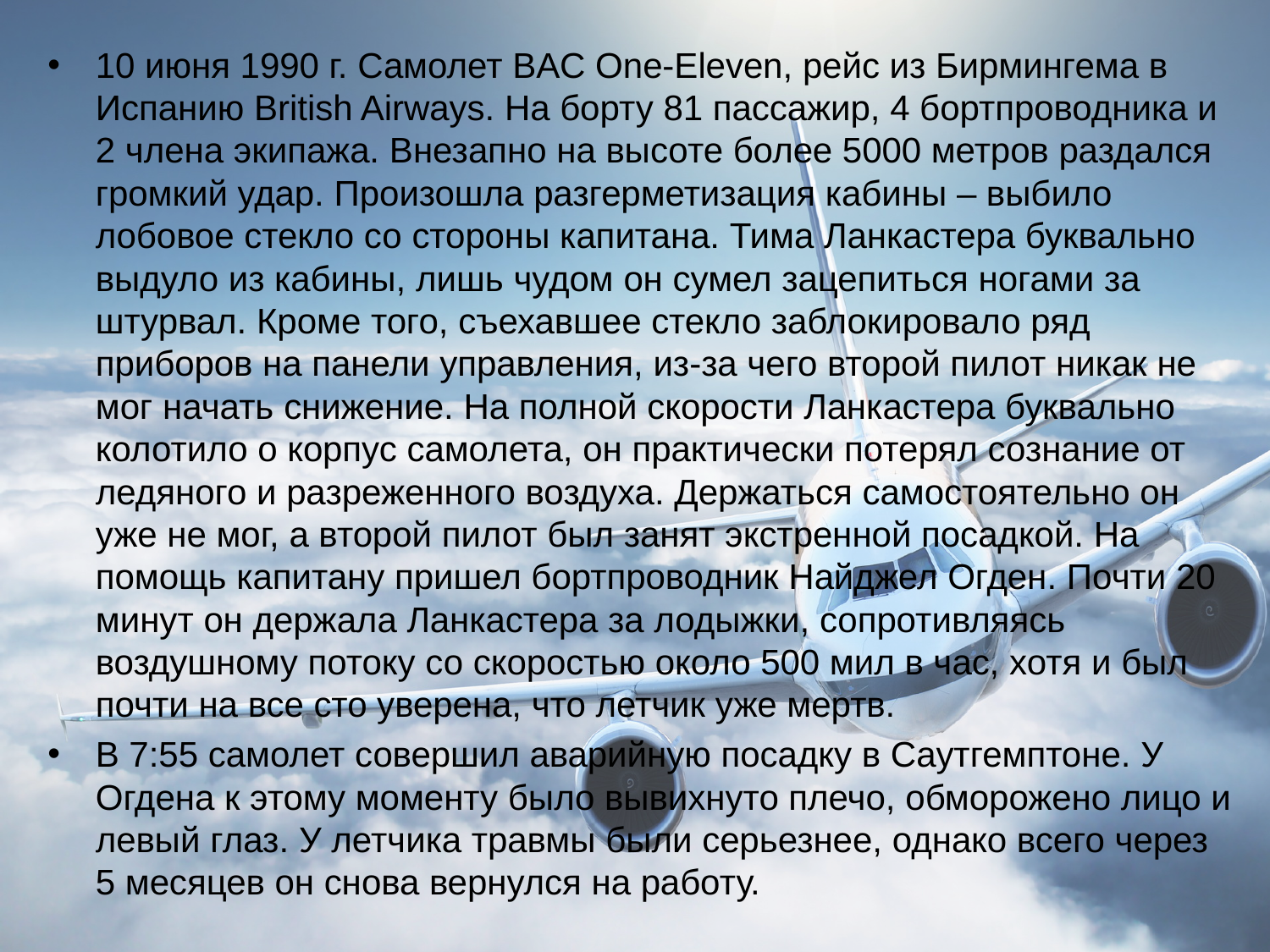

10 июня 1990 г. Самолет BAC One-Eleven, рейс из Бирмингема в Испанию British Airways. На борту 81 пассажир, 4 бортпроводника и 2 члена экипажа. Внезапно на высоте более 5000 метров раздался громкий удар. Произошла разгерметизация кабины – выбило лобовое стекло со стороны капитана. Тима Ланкастера буквально выдуло из кабины, лишь чудом он сумел зацепиться ногами за штурвал. Кроме того, съехавшее стекло заблокировало ряд приборов на панели управления, из-за чего второй пилот никак не мог начать снижение. На полной скорости Ланкастера буквально колотило о корпус самолета, он практически потерял сознание от ледяного и разреженного воздуха. Держаться самостоятельно он уже не мог, а второй пилот был занят экстренной посадкой. На помощь капитану пришел бортпроводник Найджел Огден. Почти 20 минут он держала Ланкастера за лодыжки, сопротивляясь воздушному потоку со скоростью около 500 мил в час, хотя и был почти на все сто уверена, что летчик уже мертв.
В 7:55 самолет совершил аварийную посадку в Саутгемптоне. У Огдена к этому моменту было вывихнуто плечо, обморожено лицо и левый глаз. У летчика травмы были серьезнее, однако всего через 5 месяцев он снова вернулся на работу.